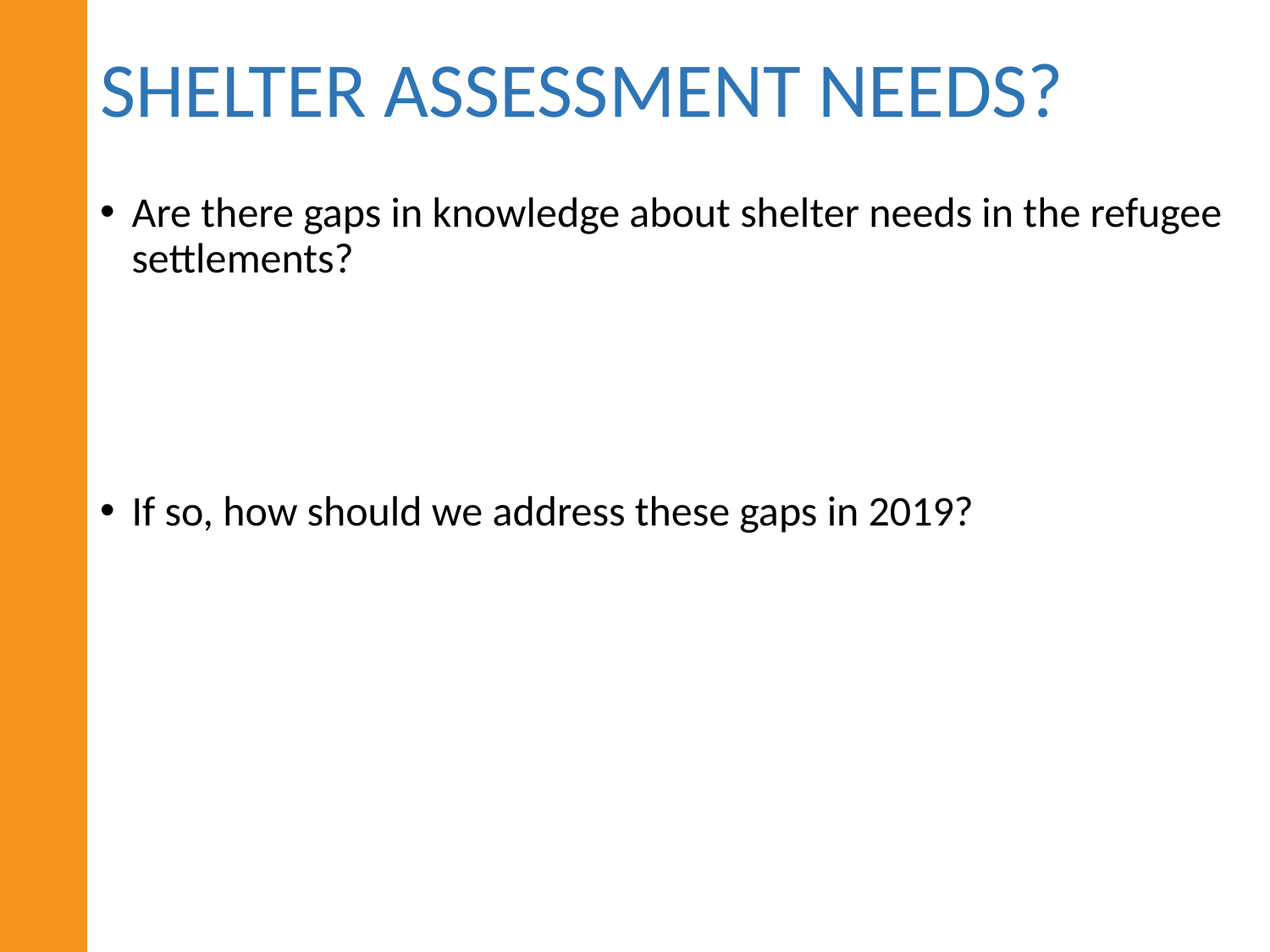

# SHELTER ASSESSMENT NEEDS?
Are there gaps in knowledge about shelter needs in the refugee settlements?

If so, how should we address these gaps in 2019?